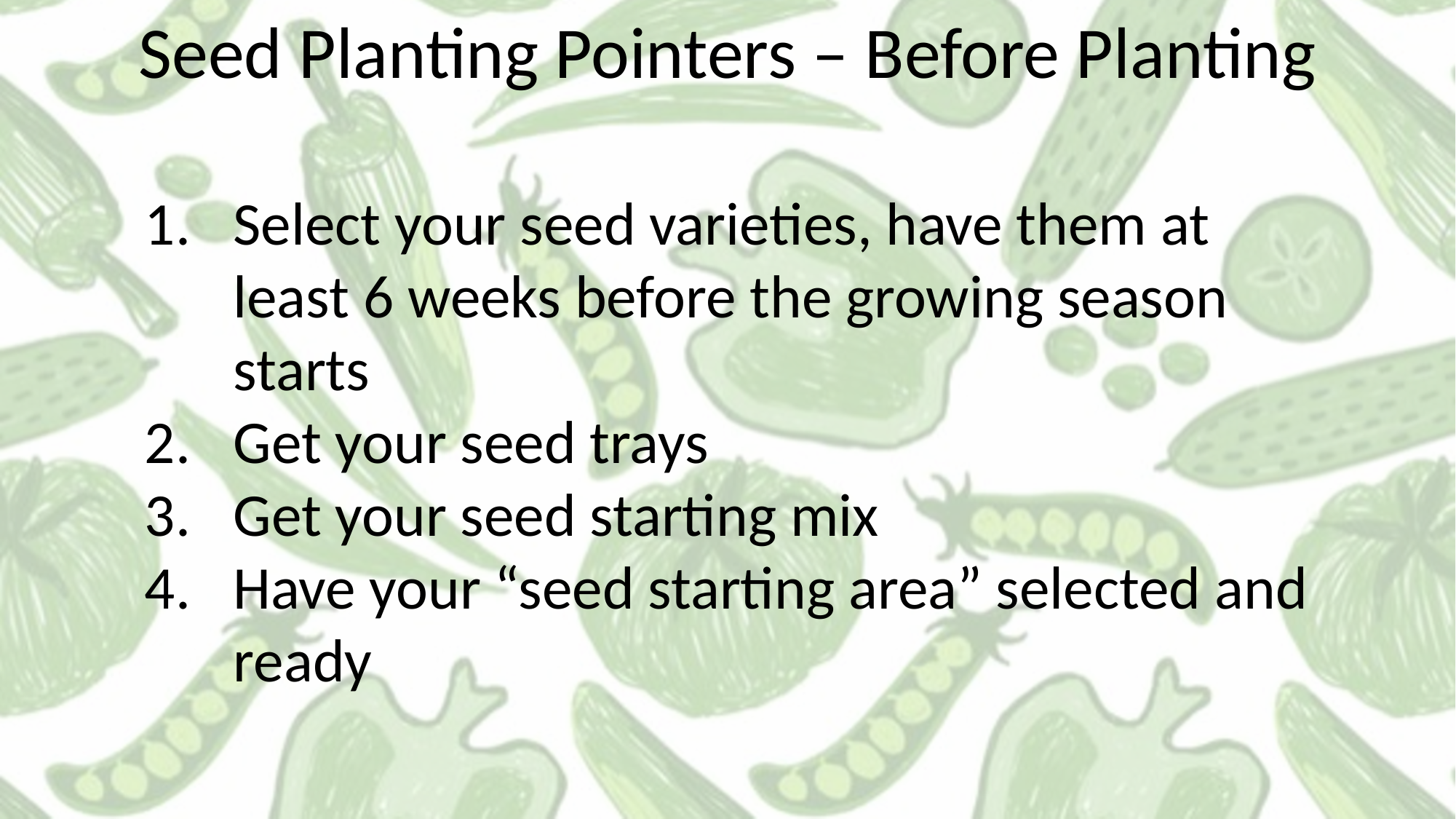

Seed Planting Pointers – Before Planting
Select your seed varieties, have them at least 6 weeks before the growing season starts
Get your seed trays
Get your seed starting mix
Have your “seed starting area” selected and ready